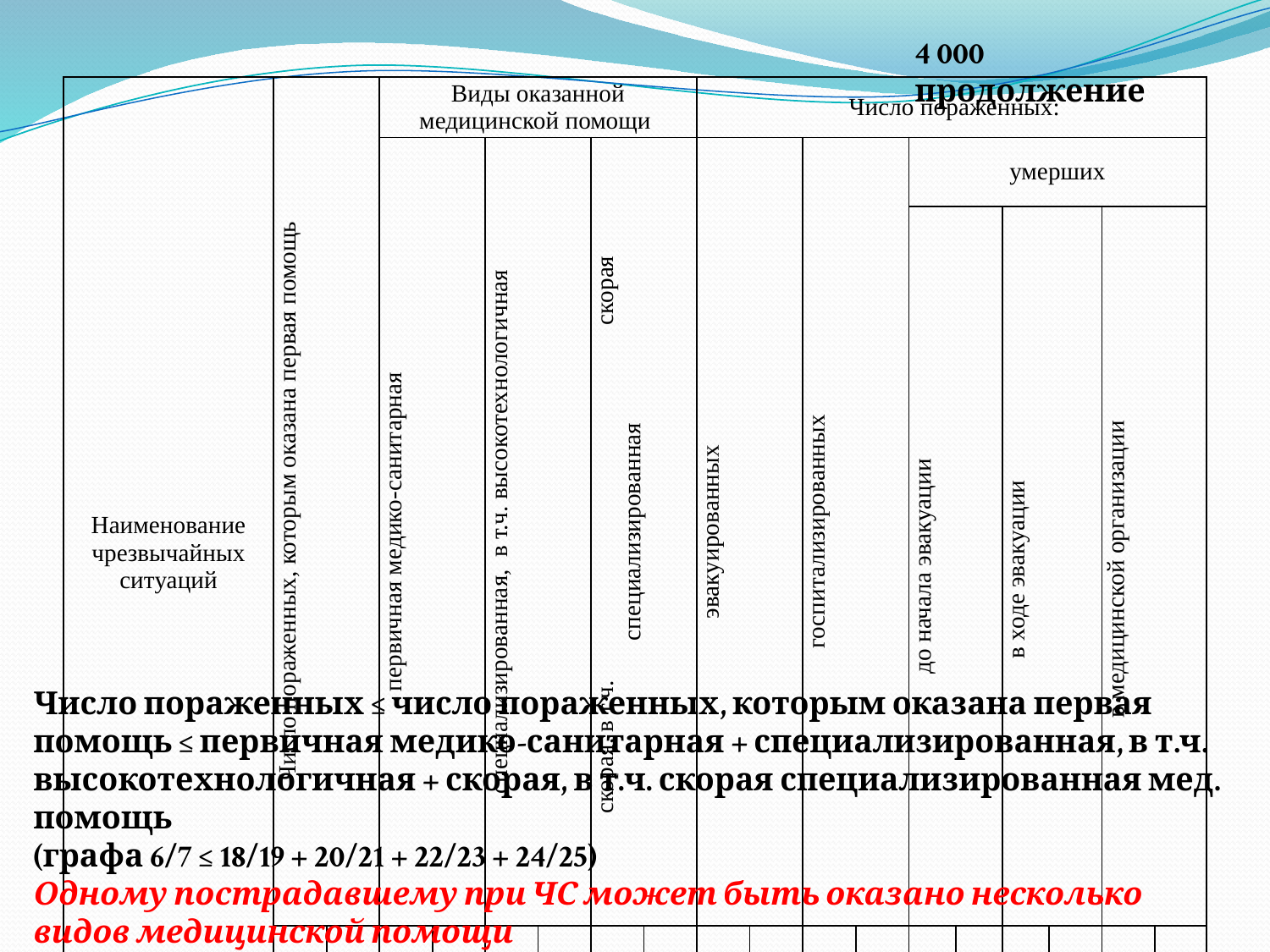

4 000   продолжение
| Наименование чрезвычайных ситуаций | Число пораженных, которым оказана первая помощь |  | Виды оказанной медицинской помощи |  |  |  |  |  | Число пораженных: |  |  |  |  |  |  |  |  |  |
| --- | --- | --- | --- | --- | --- | --- | --- | --- | --- | --- | --- | --- | --- | --- | --- | --- | --- | --- |
|  |  |  | первичная медико-санитарная |  | специализированная, в т.ч. высокотехнологичная |  | скорая, в т.ч. скорая специализированная |  | эвакуированных |  | госпитализированных |  | умерших |  |  |  |  |  |
|  |  |  |  |  |  |  |  |  |  |  |  |  | до начала эвакуации |  | в ходе эвакуации |  | в медицинской организации |  |
|  | всего | из них детей | всего | из них детей | всего | из них детей | всего | из них детей | всего | из них детей | всего | из них детей | всего | из них детей | всего | из них детей | всего | из них детей |
| 1 | 18 | 19 | 20 | 21 | 22 | 23 | 24 | 25 | 26 | 27 | 28 | 29 | 30 | 31 | 32 | 33 | 34 | 35 |
|  |  |  |  |  |  |  |  |  |  |  |  |  |  |  |  |  |  |  |
Число пораженных ≤ число пораженных, которым оказана первая помощь ≤ первичная медико-санитарная + специализированная, в т.ч. высокотехнологичная + скорая, в т.ч. скорая специализированная мед. помощь
(графа 6/7 ≤ 18/19 + 20/21 + 22/23 + 24/25)
Одному пострадавшему при ЧС может быть оказано несколько видов медицинской помощи